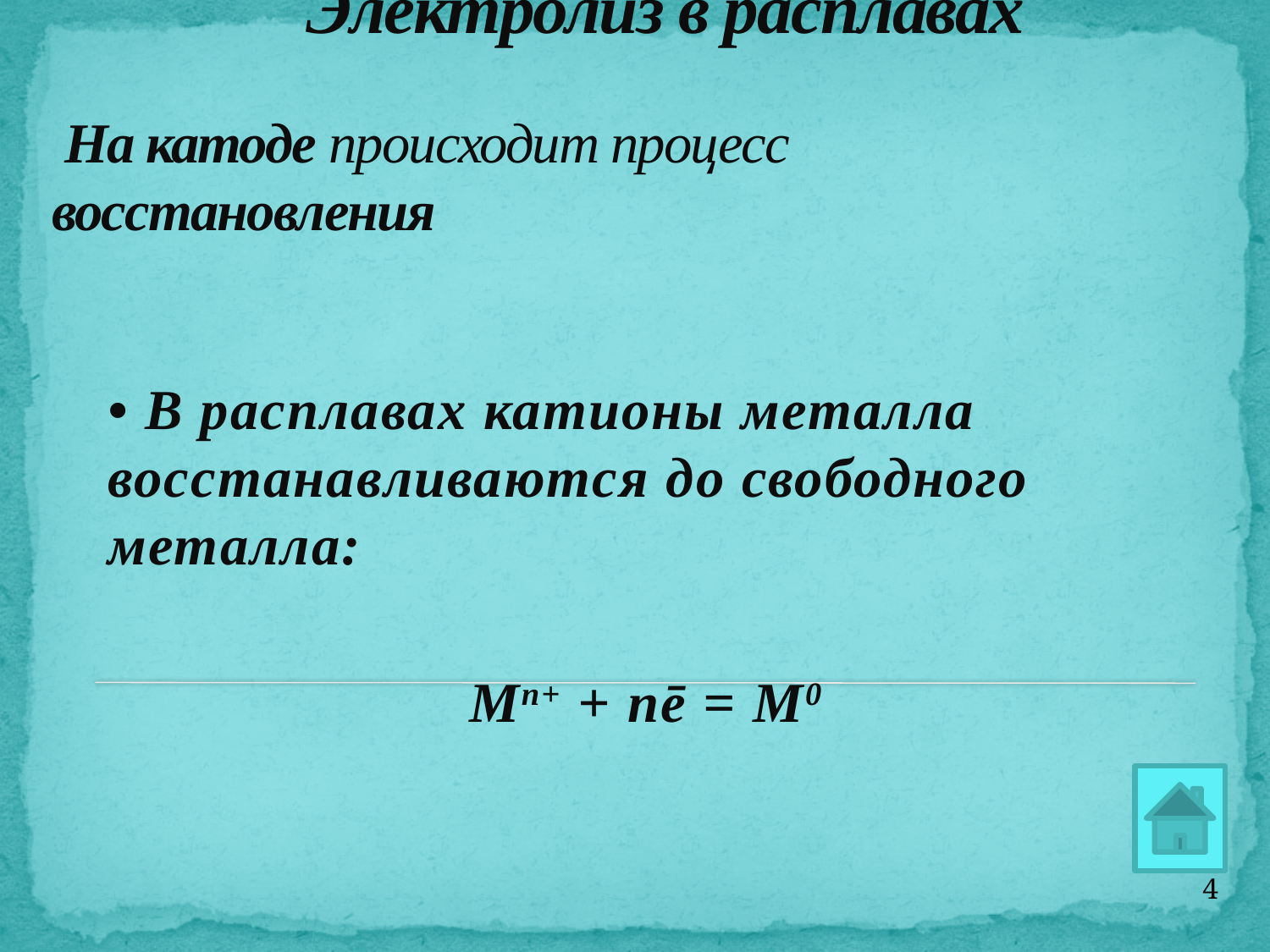

# Электролиз в расплавах На катоде происходит процесс восстановления
• В расплавах катионы металла восстанавливаются до свободного металла:

Мn+ + nē = М0

4